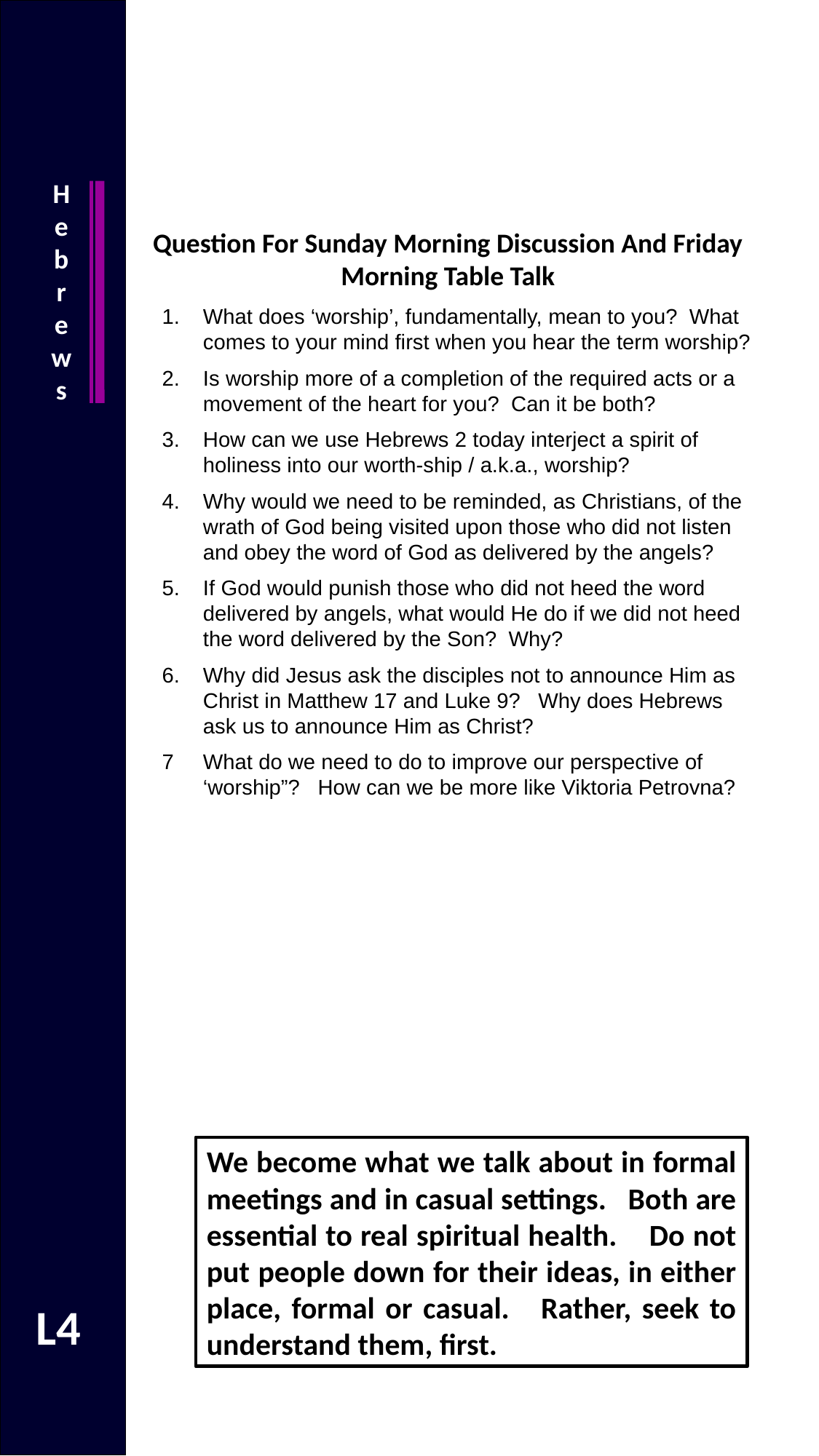

Hebrews

Question For Sunday Morning Discussion And Friday Morning Table Talk
What does ‘worship’, fundamentally, mean to you?  What comes to your mind first when you hear the term worship?
Is worship more of a completion of the required acts or a movement of the heart for you?  Can it be both?
How can we use Hebrews 2 today interject a spirit of holiness into our worth-ship / a.k.a., worship?
Why would we need to be reminded, as Christians, of the wrath of God being visited upon those who did not listen and obey the word of God as delivered by the angels?
If God would punish those who did not heed the word delivered by angels, what would He do if we did not heed the word delivered by the Son?  Why?
Why did Jesus ask the disciples not to announce Him as Christ in Matthew 17 and Luke 9?   Why does Hebrews ask us to announce Him as Christ?
7	What do we need to do to improve our perspective of ‘worship”?   How can we be more like Viktoria Petrovna?

We become what we talk about in formal meetings and in casual settings.   Both are essential to real spiritual health.    Do not put people down for their ideas, in either place, formal or casual.   Rather, seek to understand them, first.
L4